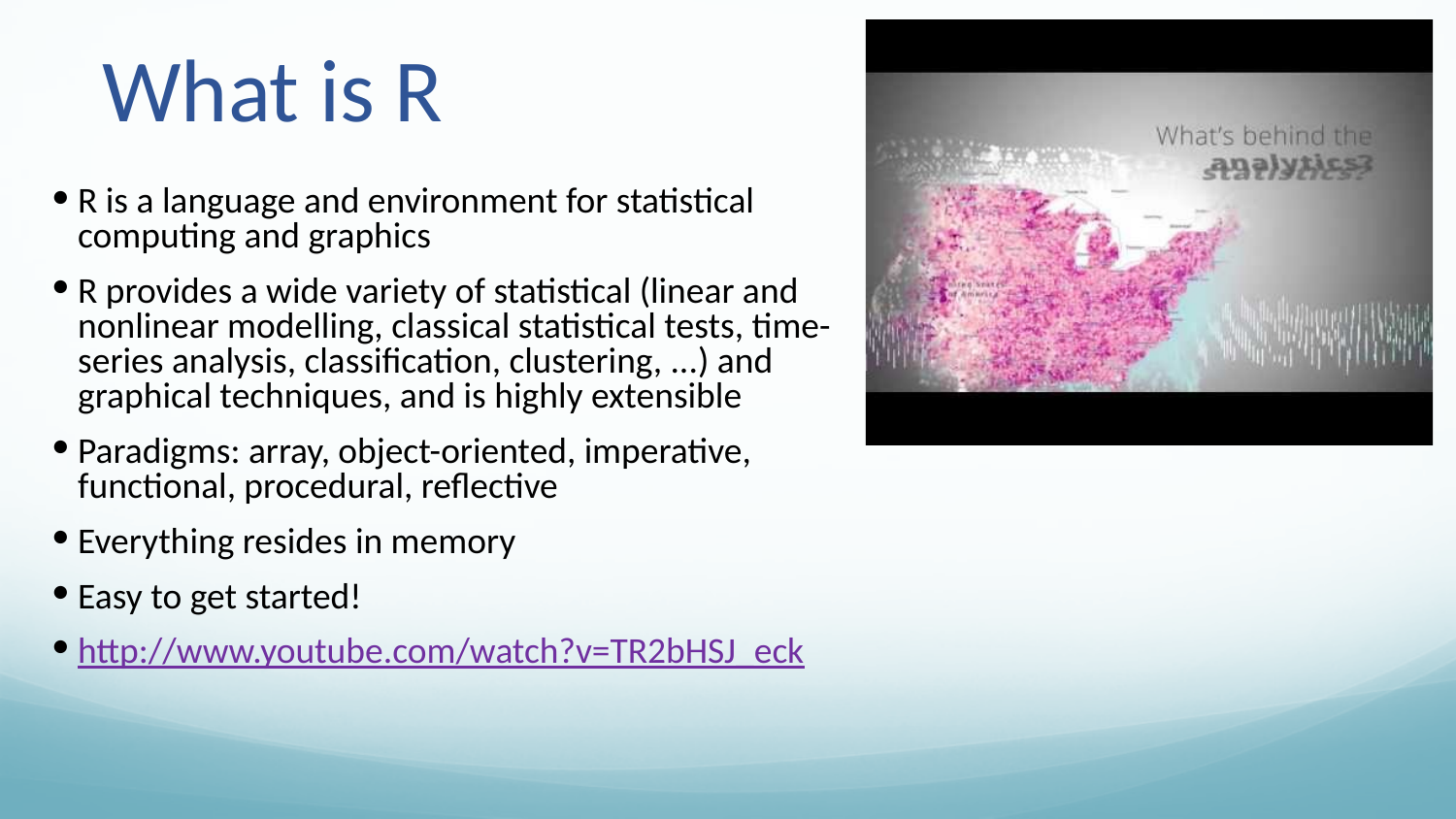

# What is R

R is a language and environment for statistical computing and graphics
R provides a wide variety of statistical (linear and nonlinear modelling, classical statistical tests, time-series analysis, classification, clustering, ...) and graphical techniques, and is highly extensible
Paradigms: array, object-oriented, imperative, functional, procedural, reflective
Everything resides in memory
Easy to get started!
http://www.youtube.com/watch?v=TR2bHSJ_eck